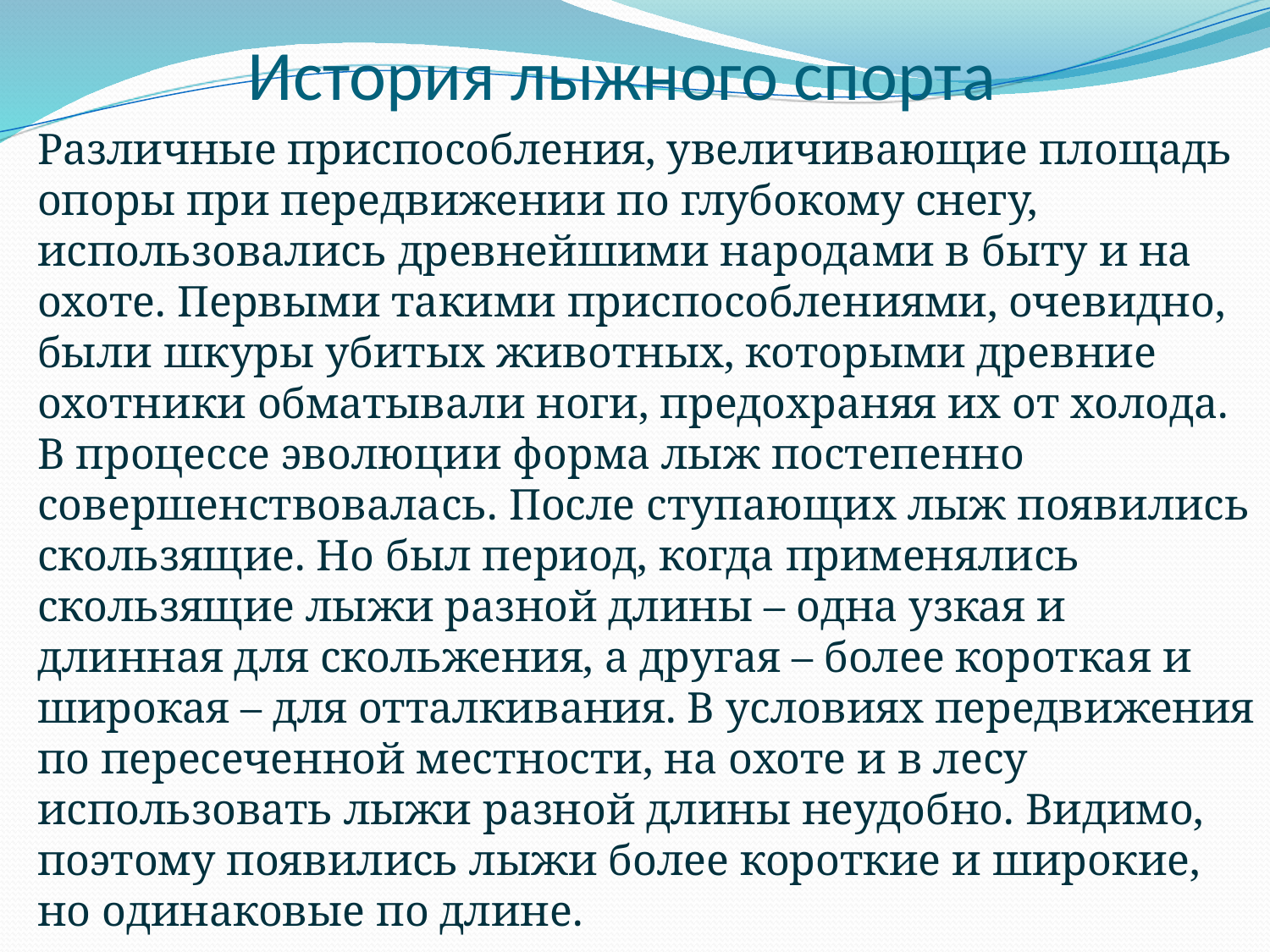

# История лыжного спорта
Различные приспособления, увеличивающие площадь опоры при передвижении по глубокому снегу, использовались древнейшими народами в быту и на охоте. Первыми такими приспособлениями, очевидно, были шкуры убитых животных, которыми древние охотники обматывали ноги, предохраняя их от холода. В процессе эволюции форма лыж постепенно совершенствовалась. После ступающих лыж появились скользящие. Но был период, когда применялись скользящие лыжи разной длины – одна узкая и длинная для скольжения, а другая – более короткая и широкая – для отталкивания. В условиях передвижения по пересеченной местности, на охоте и в лесу использовать лыжи разной длины неудобно. Видимо, поэтому появились лыжи более короткие и широкие, но одинаковые по длине.